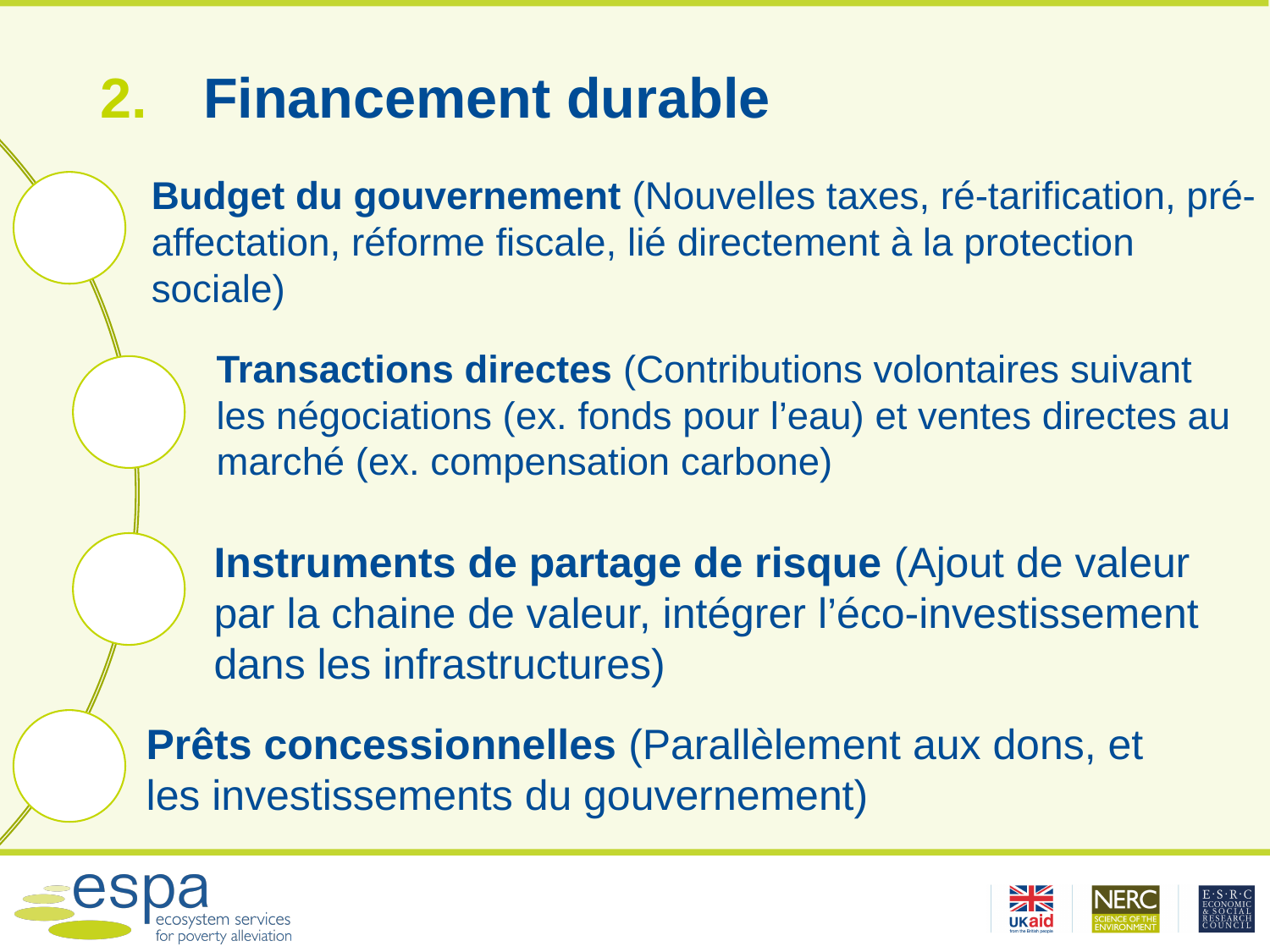

# Financement durable
Budget du gouvernement (Nouvelles taxes, ré-tarification, pré-affectation, réforme fiscale, lié directement à la protection sociale)

Transactions directes (Contributions volontaires suivant les négociations (ex. fonds pour l’eau) et ventes directes au marché (ex. compensation carbone)

Instruments de partage de risque (Ajout de valeur par la chaine de valeur, intégrer l’éco-investissement dans les infrastructures)

Prêts concessionnelles (Parallèlement aux dons, et les investissements du gouvernement)